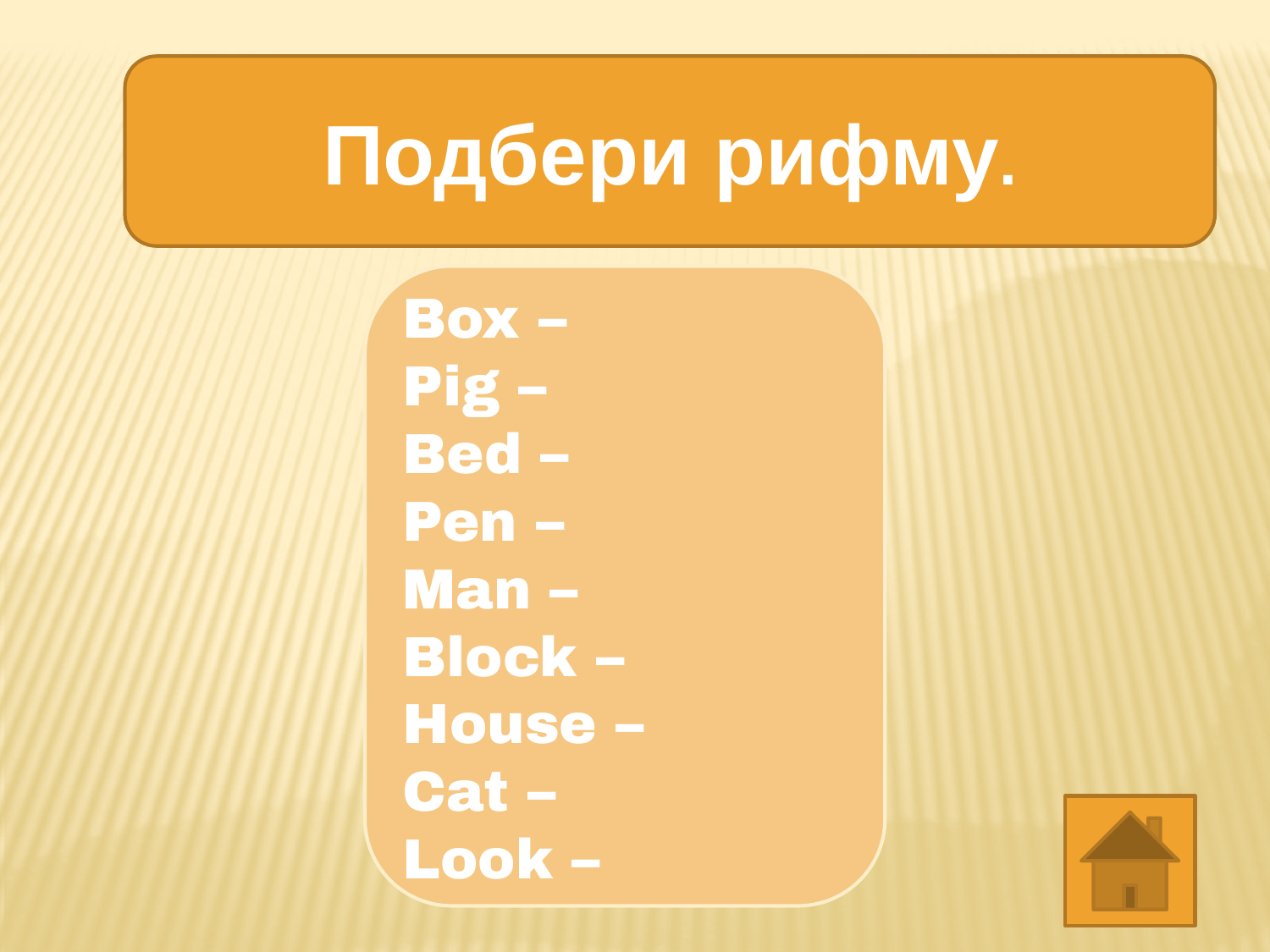

Подбери рифму.
Box –
Pig –
Bed –
Pen –
Man –
Block –
House –
Cat –
Look –